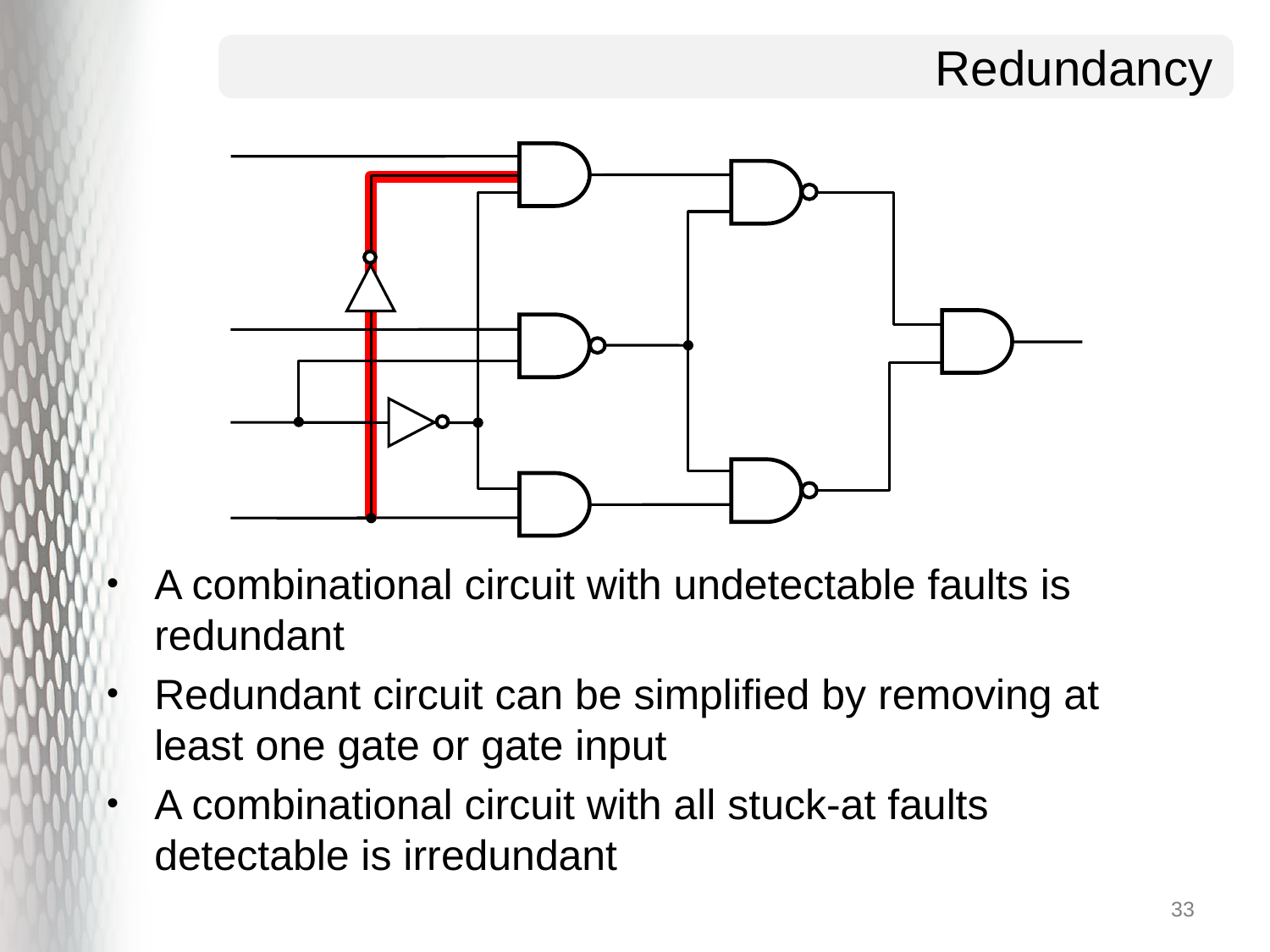

# Redundancy

A combinational circuit with undetectable faults is redundant
Redundant circuit can be simplified by removing at least one gate or gate input
A combinational circuit with all stuck-at faults detectable is irredundant